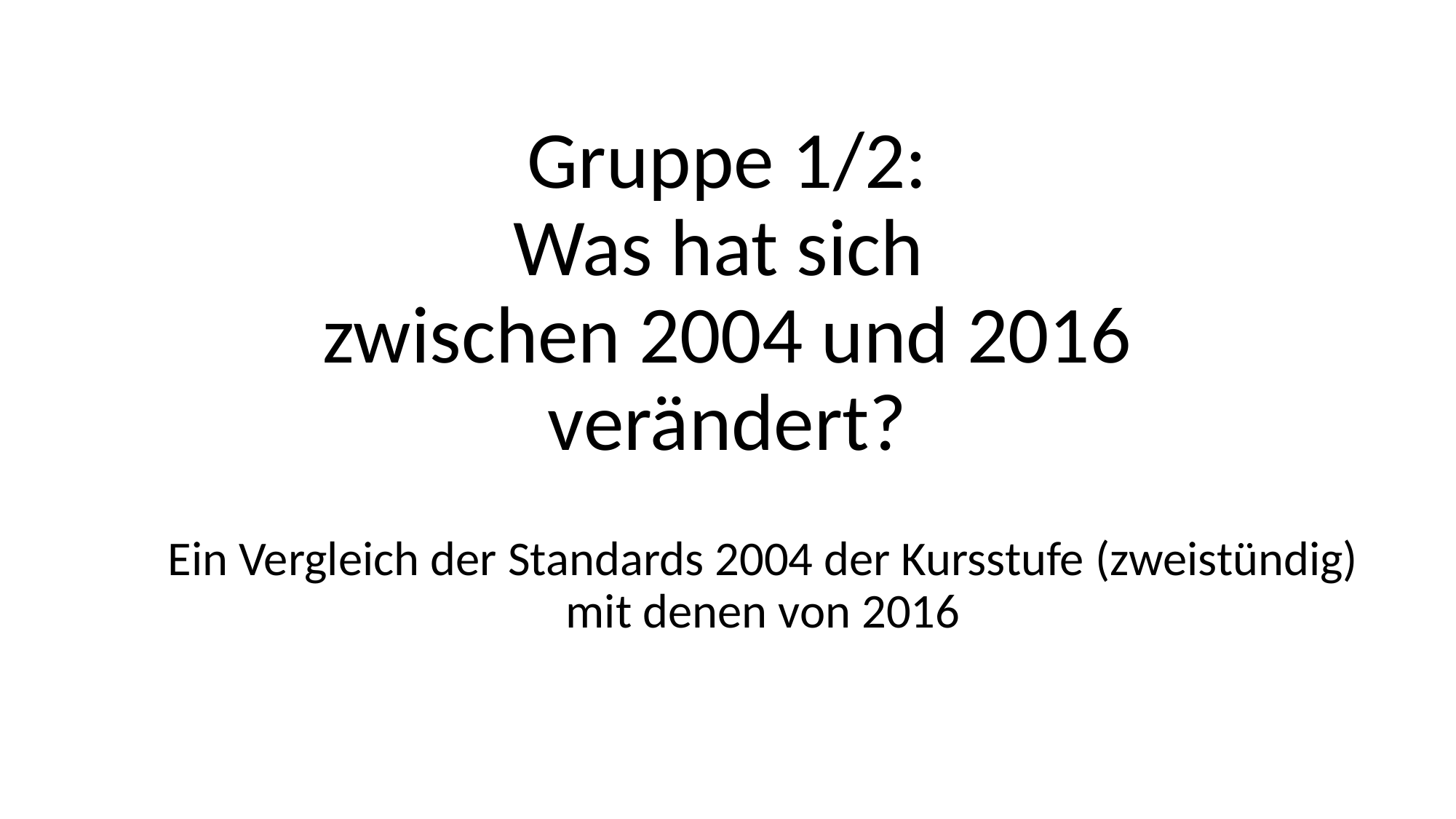

# Gruppe 1/2: Was hat sich zwischen 2004 und 2016 verändert?
Ein Vergleich der Standards 2004 der Kursstufe (zweistündig) mit denen von 2016